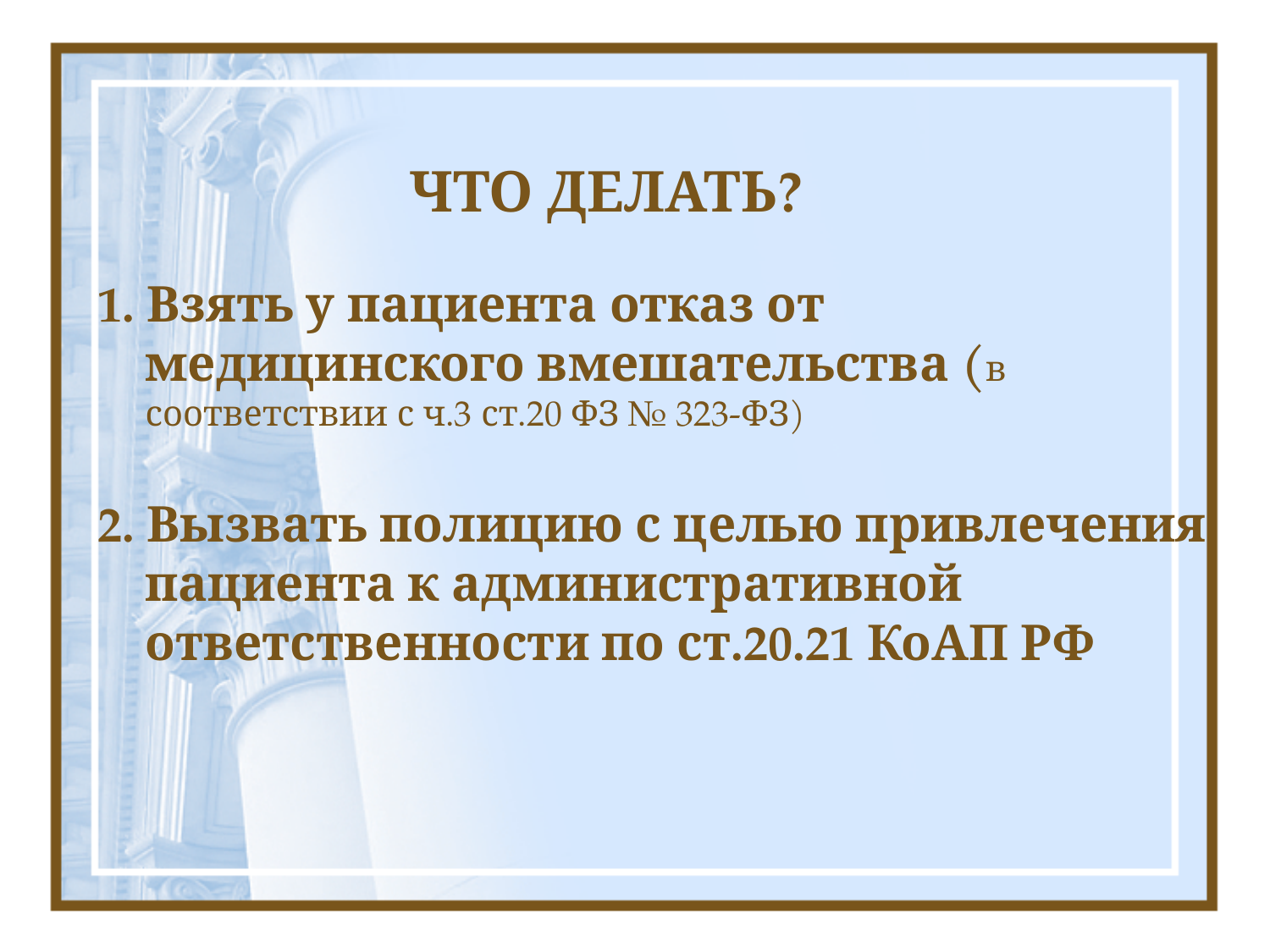

# ЧТО ДЕЛАТЬ?
1. Взять у пациента отказ от медицинского вмешательства (в соответствии с ч.3 ст.20 ФЗ № 323-ФЗ)

2. Вызвать полицию с целью привлечения пациента к административной ответственности по ст.20.21 КоАП РФ